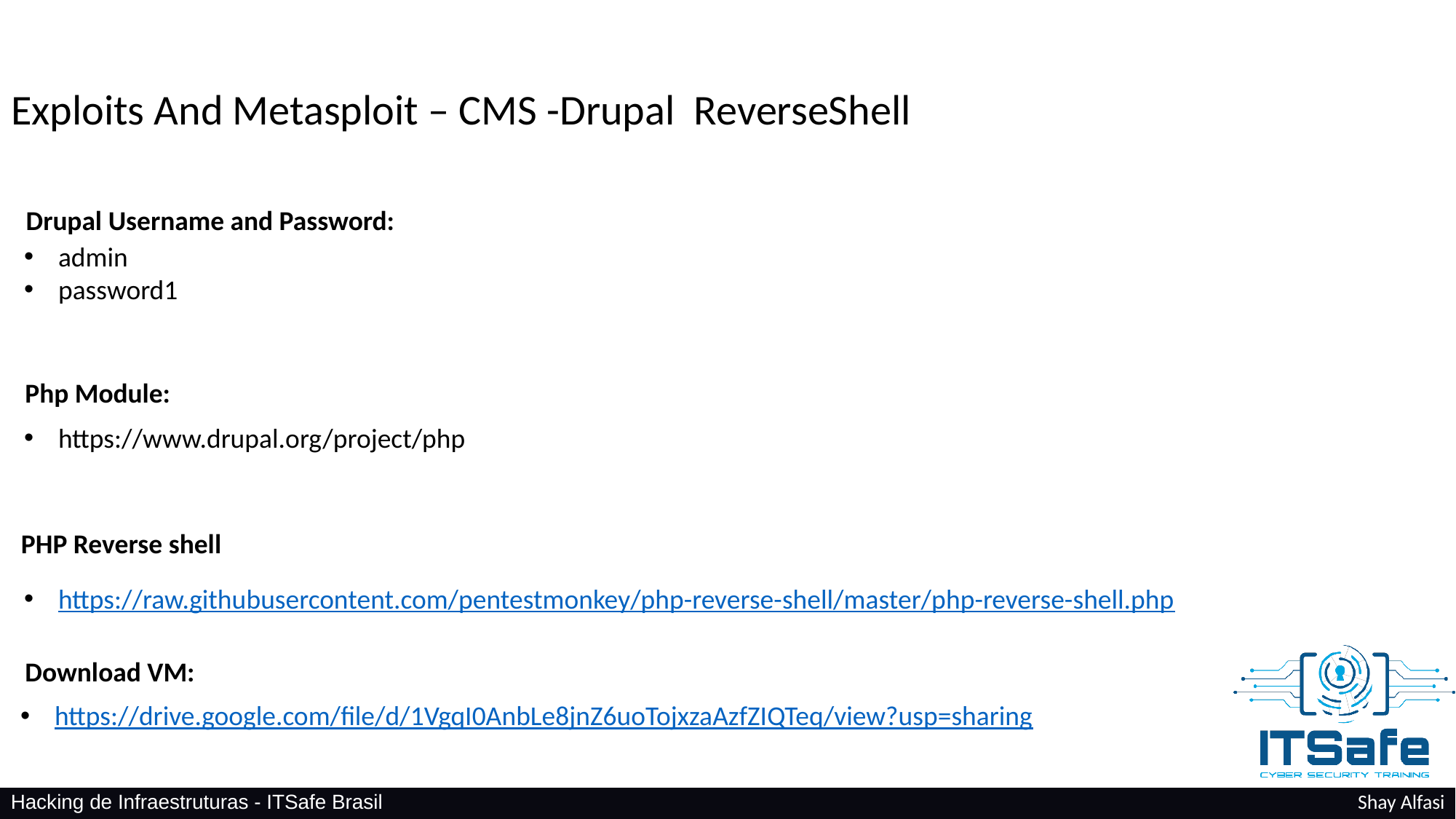

Exploits And Metasploit – CMS -Drupal  ReverseShell
Drupal Username and Password:
admin
password1
Php Module:
https://www.drupal.org/project/php
PHP Reverse shell
https://raw.githubusercontent.com/pentestmonkey/php-reverse-shell/master/php-reverse-shell.php
Download VM:
https://drive.google.com/file/d/1VgqI0AnbLe8jnZ6uoTojxzaAzfZIQTeq/view?usp=sharing